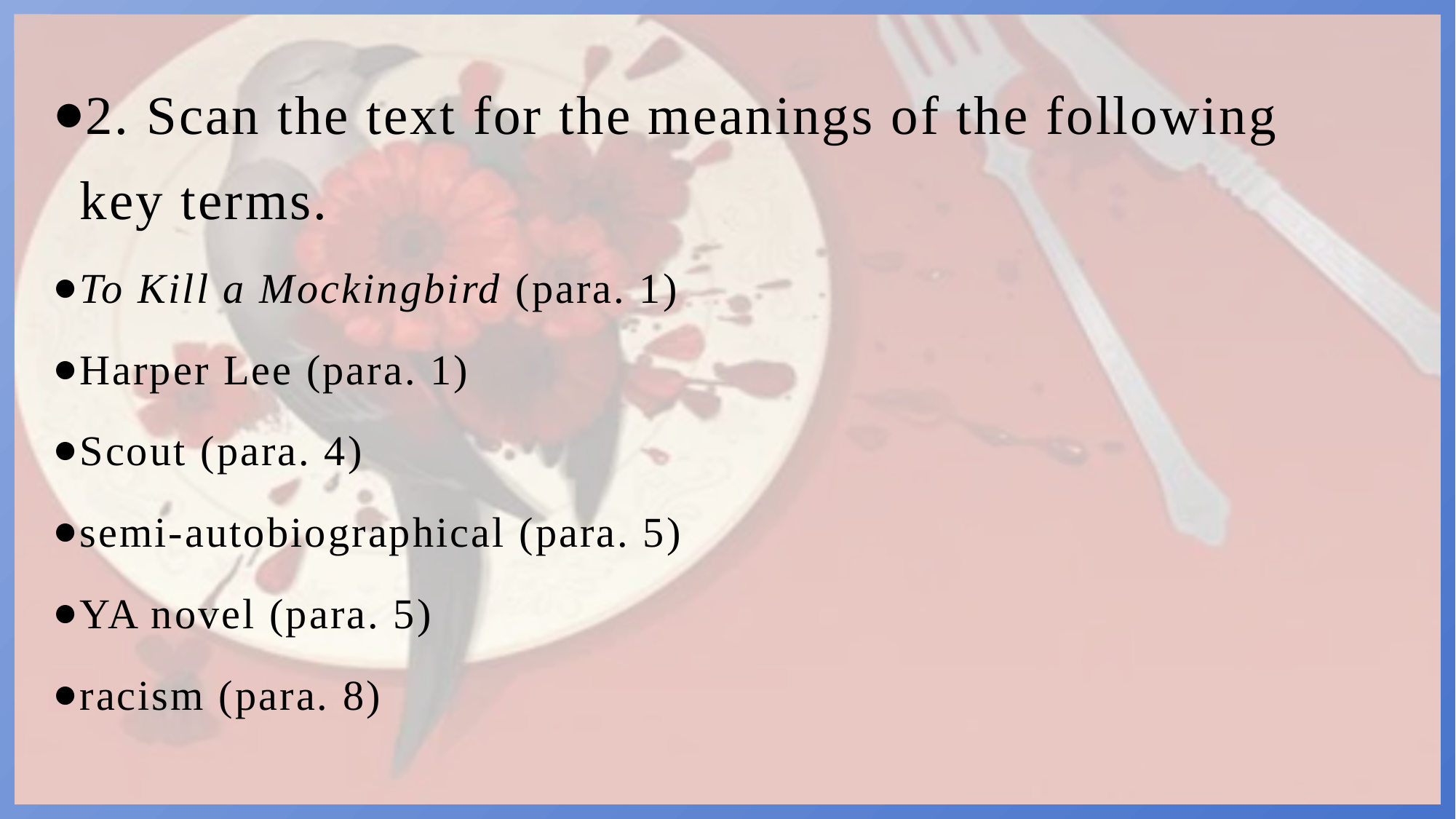

2. Scan the text for the meanings of the following key terms.
To Kill a Mockingbird (para. 1)
Harper Lee (para. 1)
Scout (para. 4)
semi-autobiographical (para. 5)
YA novel (para. 5)
racism (para. 8)